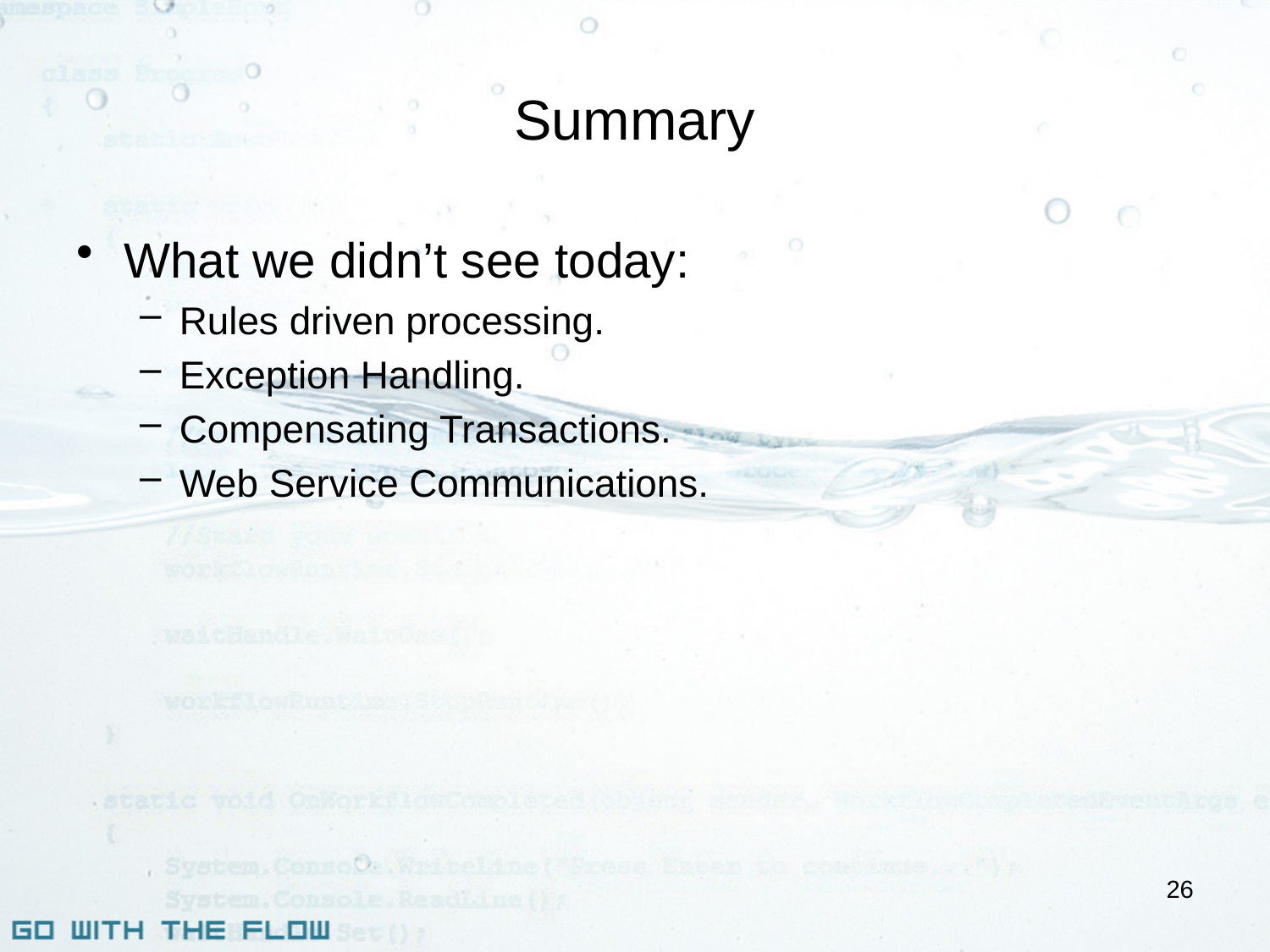

# Summary
What we didn’t see today:
Rules driven processing.
Exception Handling.
Compensating Transactions.
Web Service Communications.
26